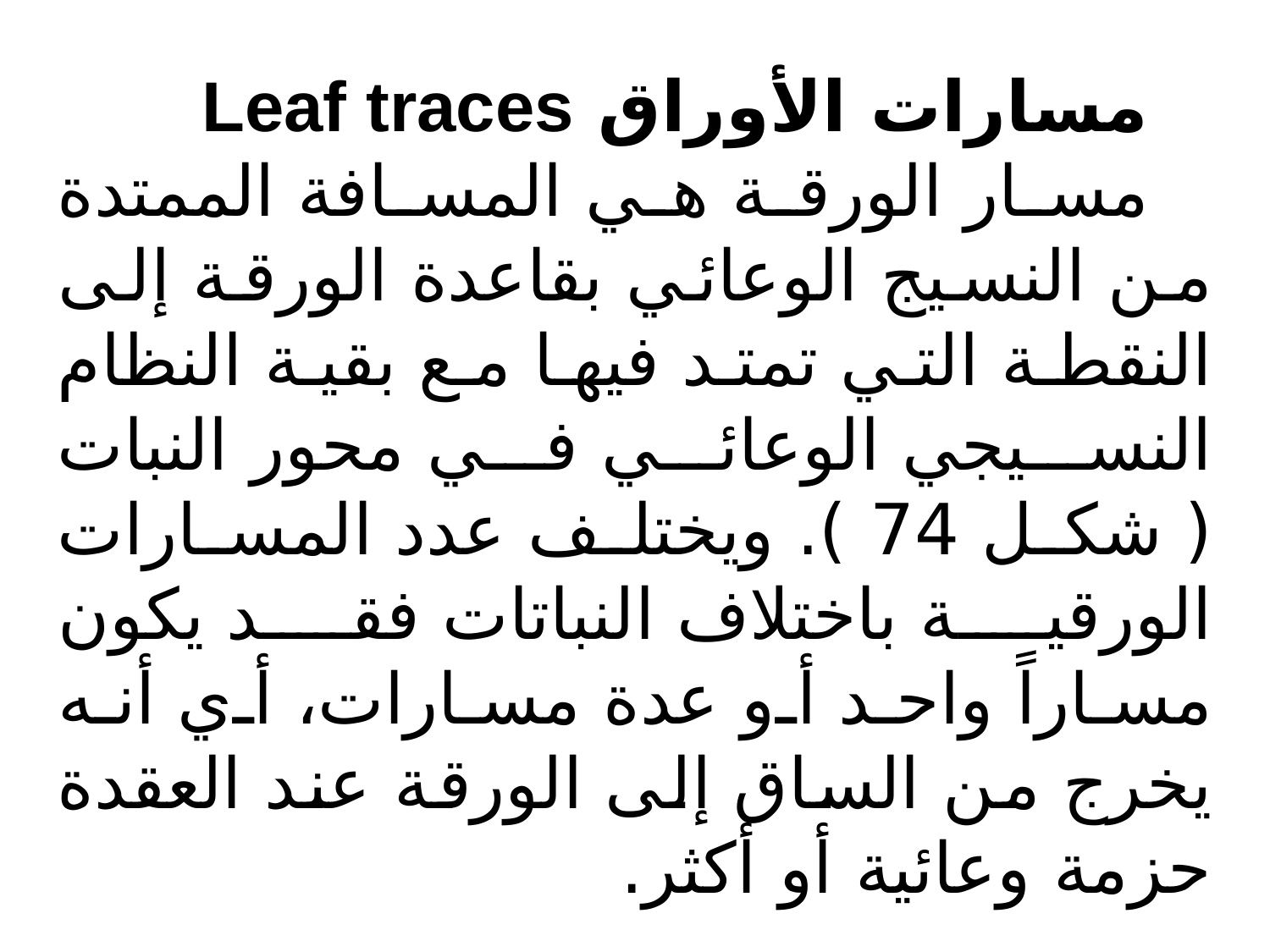

مسارات الأوراق Leaf traces
مسار الورقة هي المسافة الممتدة من النسيج الوعائي بقاعدة الورقة إلى النقطة التي تمتد فيها مع بقية النظام النسيجي الوعائي في محور النبات ( شكل 74 ). ويختلف عدد المسارات الورقية باختلاف النباتات فقد يكون مساراً واحد أو عدة مسارات، أي أنه يخرج من الساق إلى الورقة عند العقدة حزمة وعائية أو أكثر.